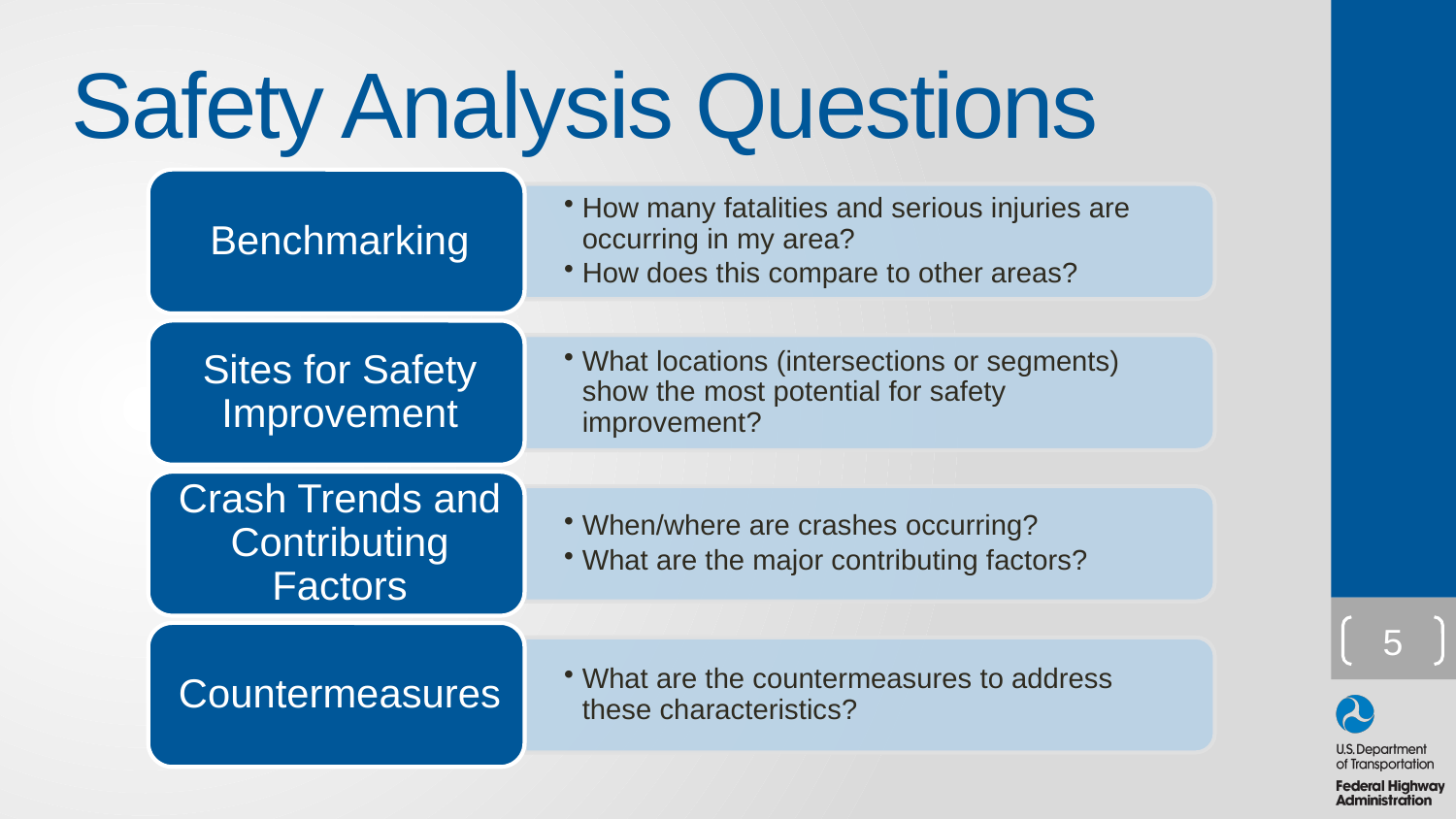

# Safety Analysis Questions
How many fatalities and serious injuries are occurring in my area?
How does this compare to other areas?
Benchmarking
What locations (intersections or segments) show the most potential for safety improvement?
Sites for Safety Improvement
When/where are crashes occurring?
What are the major contributing factors?
Crash Trends and Contributing Factors
What are the countermeasures to address these characteristics?
Countermeasures
5